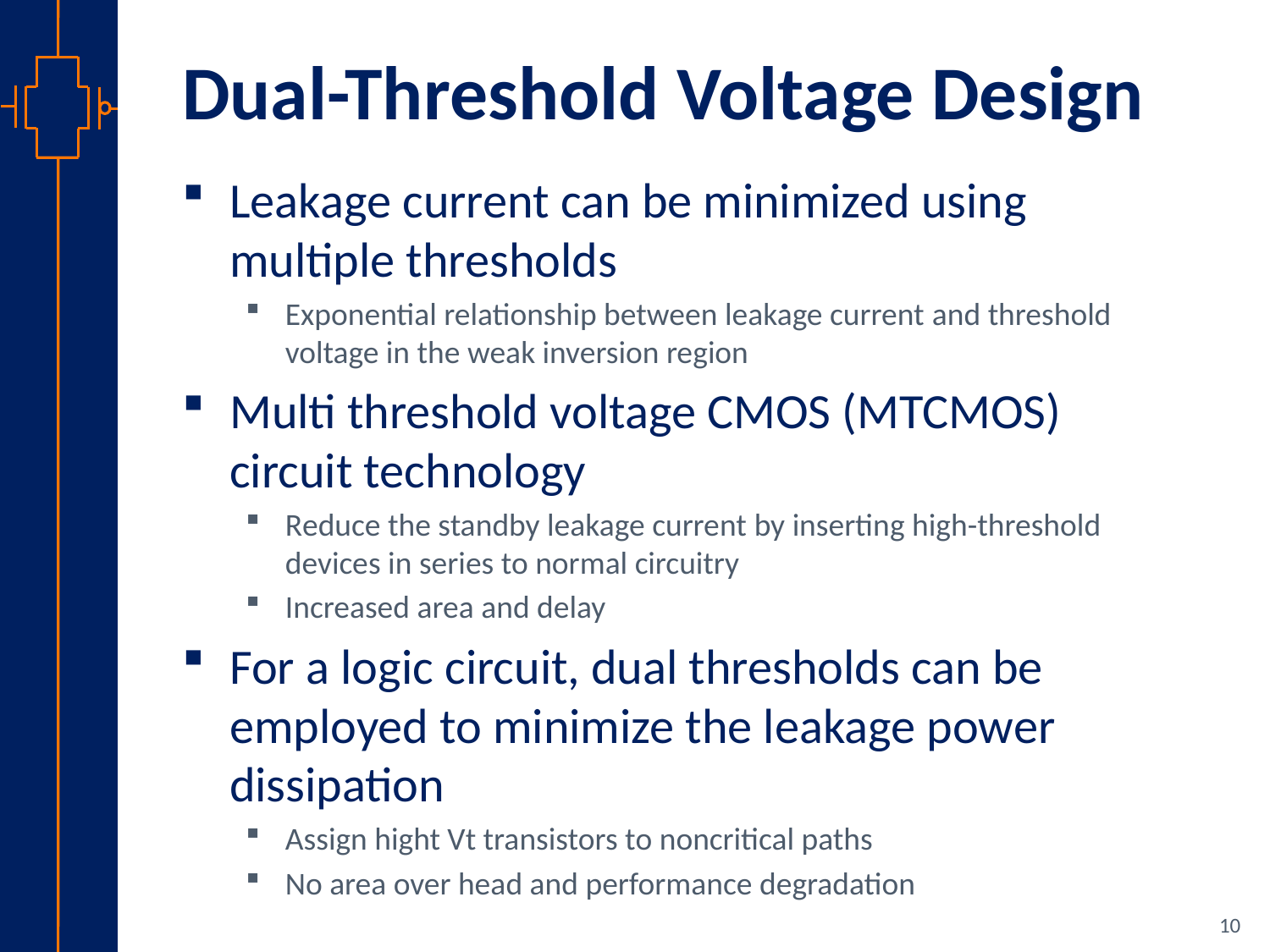

# Dual-Threshold Voltage Design
Leakage current can be minimized using multiple thresholds
Exponential relationship between leakage current and threshold voltage in the weak inversion region
Multi threshold voltage CMOS (MTCMOS) circuit technology
Reduce the standby leakage current by inserting high-threshold devices in series to normal circuitry
Increased area and delay
For a logic circuit, dual thresholds can be employed to minimize the leakage power dissipation
Assign hight Vt transistors to noncritical paths
No area over head and performance degradation
10